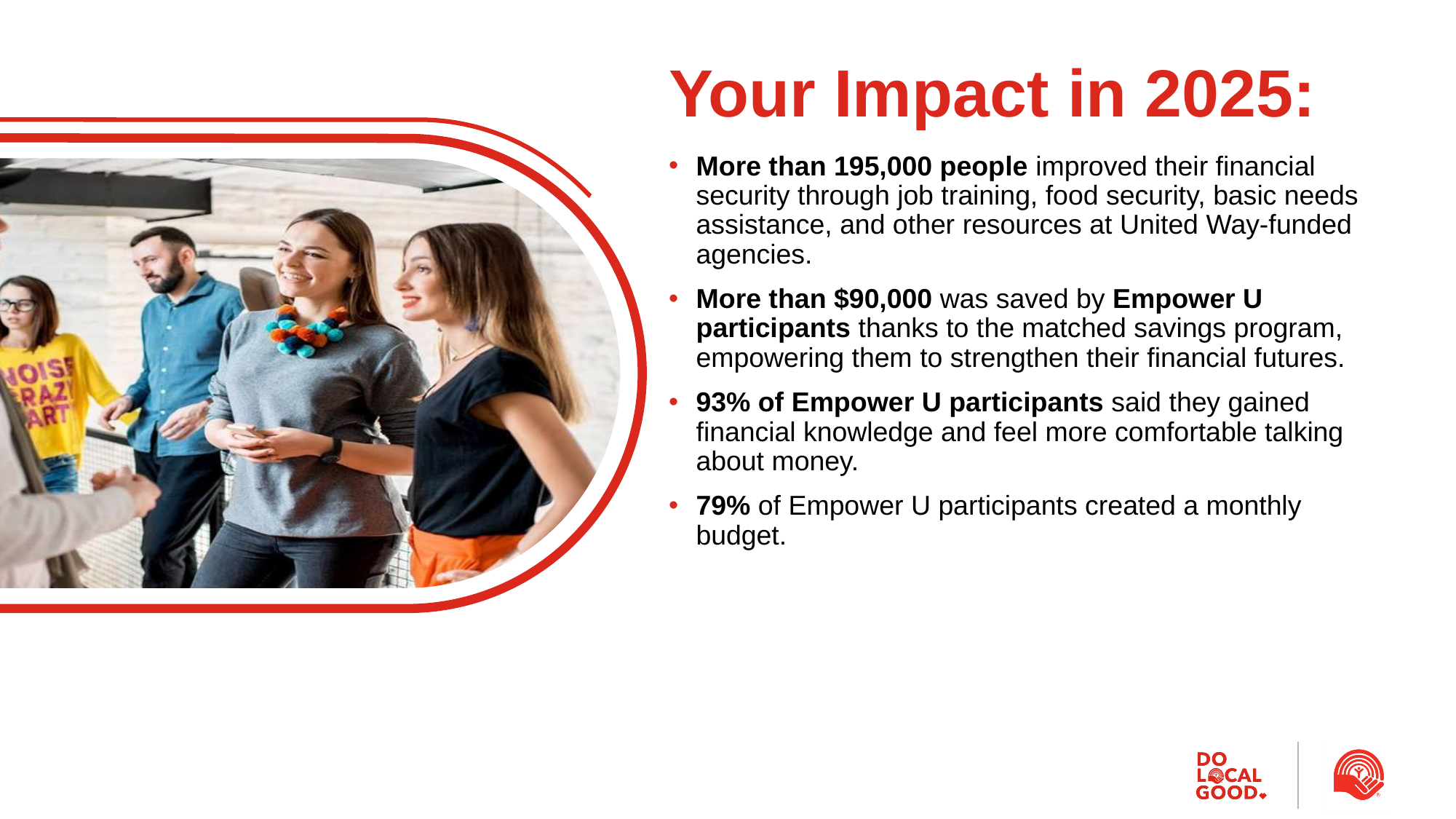

# Your Impact in 2025:
More than 195,000 people improved their financial security through job training, food security, basic needs assistance, and other resources at United Way-funded agencies.
More than $90,000 was saved by Empower U participants thanks to the matched savings program, empowering them to strengthen their financial futures.
93% of Empower U participants said they gained financial knowledge and feel more comfortable talking about money.
79% of Empower U participants created a monthly budget.